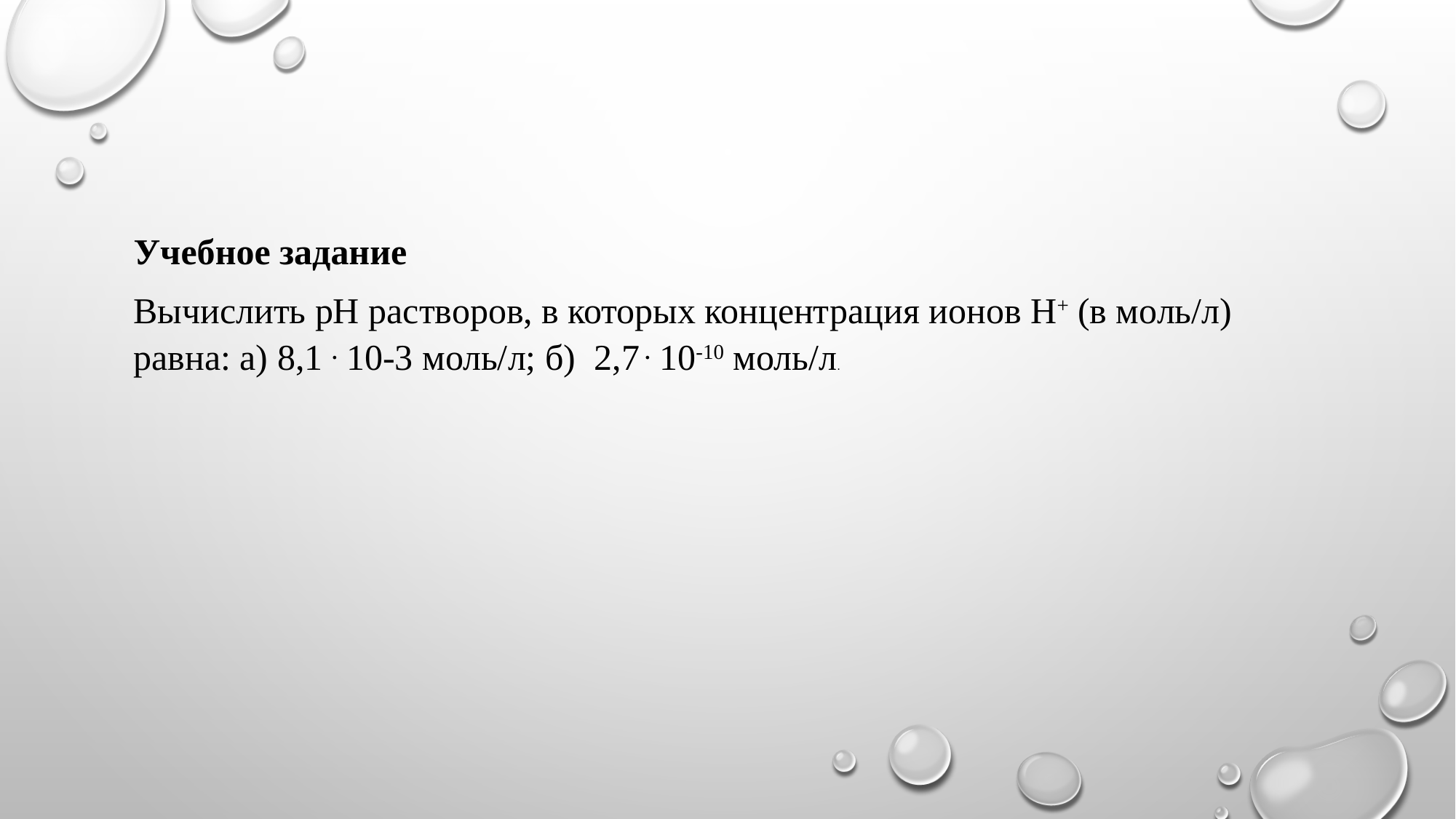

Учебное задание
Вычислить рН растворов, в которых концентрация ионов Н+ (в моль/л) равна: а) 8,1 . 10-3 моль/л; б)  2,7 . 10-10 моль/л.